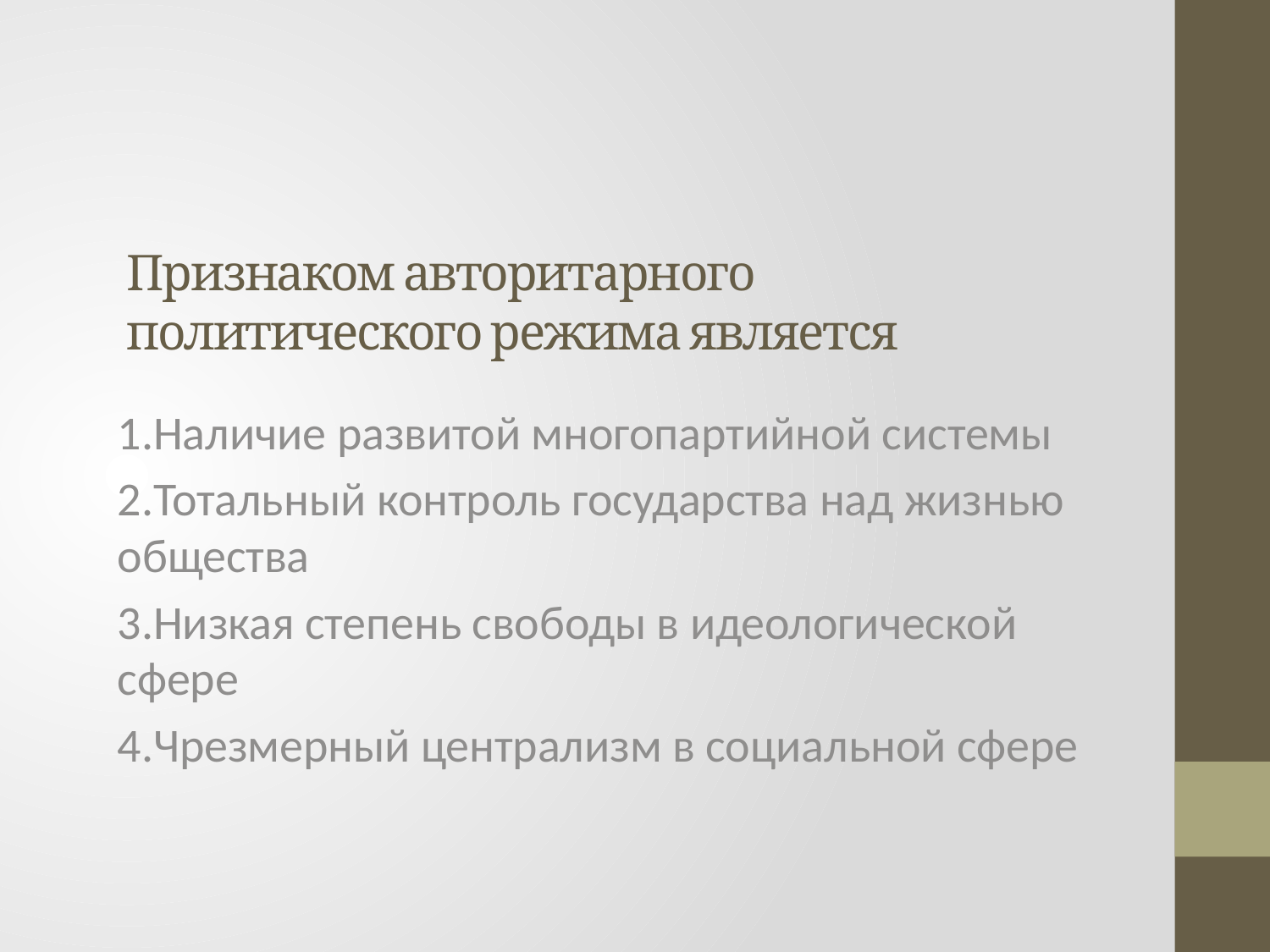

# Признаком авторитарного политического режима является
1.Наличие развитой многопартийной системы
2.Тотальный контроль государства над жизнью общества
3.Низкая степень свободы в идеологической сфере
4.Чрезмерный централизм в социальной сфере